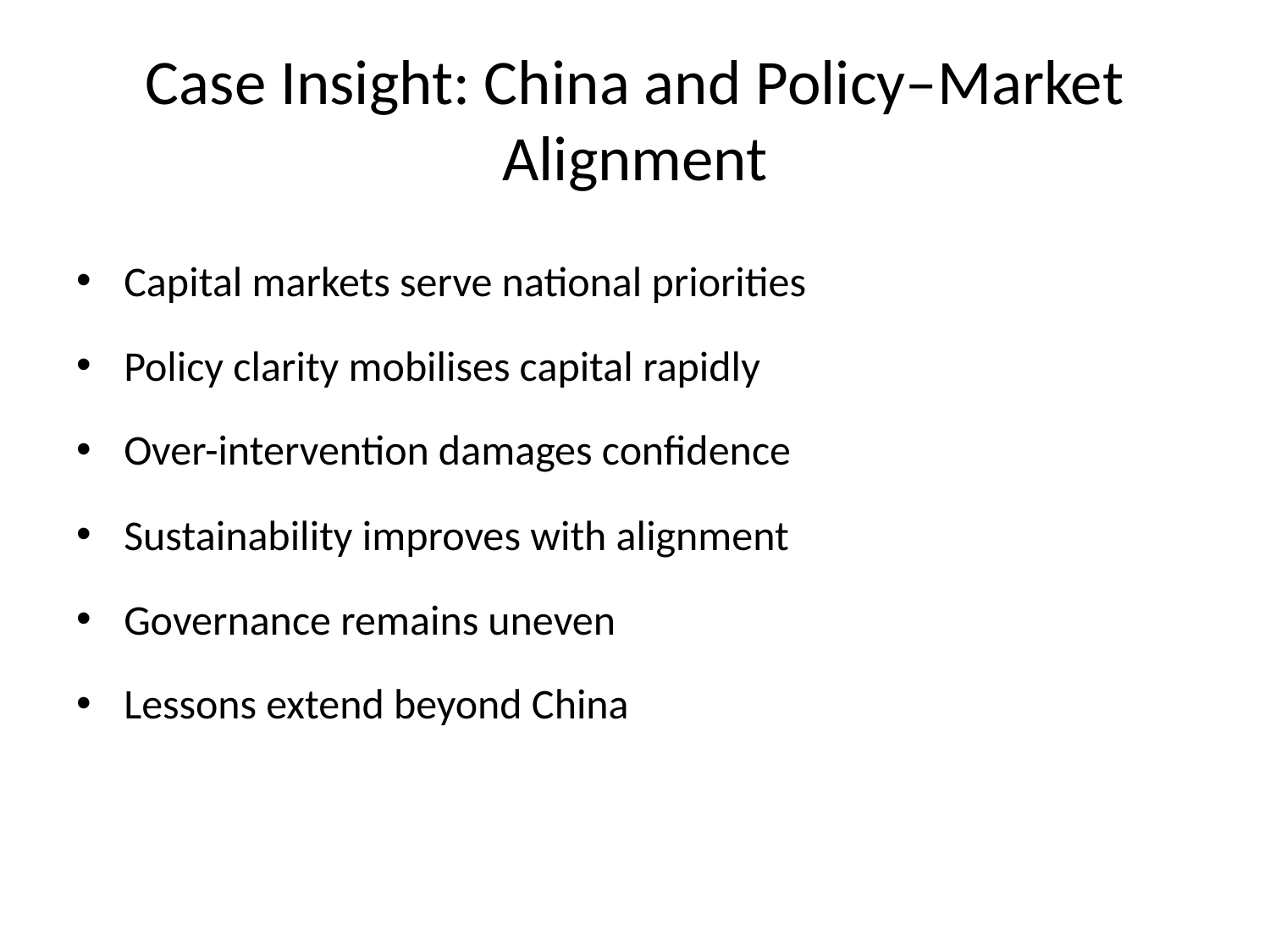

# Case Insight: China and Policy–Market Alignment
Capital markets serve national priorities
Policy clarity mobilises capital rapidly
Over-intervention damages confidence
Sustainability improves with alignment
Governance remains uneven
Lessons extend beyond China